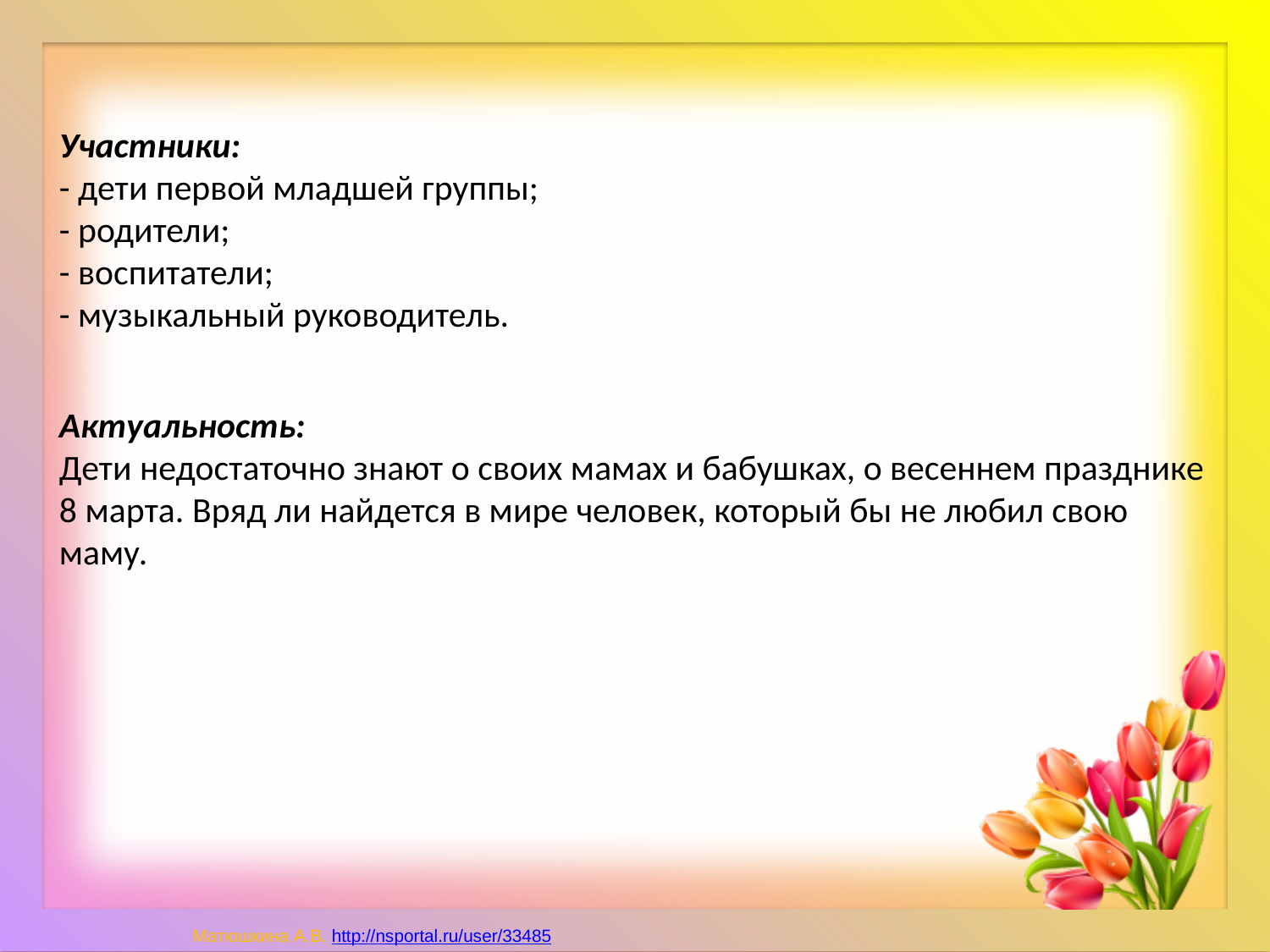

Участники:
- дети первой младшей группы;
- родители;
- воспитатели;
- музыкальный руководитель.
Актуальность:
Дети недостаточно знают о своих мамах и бабушках, о весеннем празднике 8 марта. Вряд ли найдется в мире человек, который бы не любил свою маму.